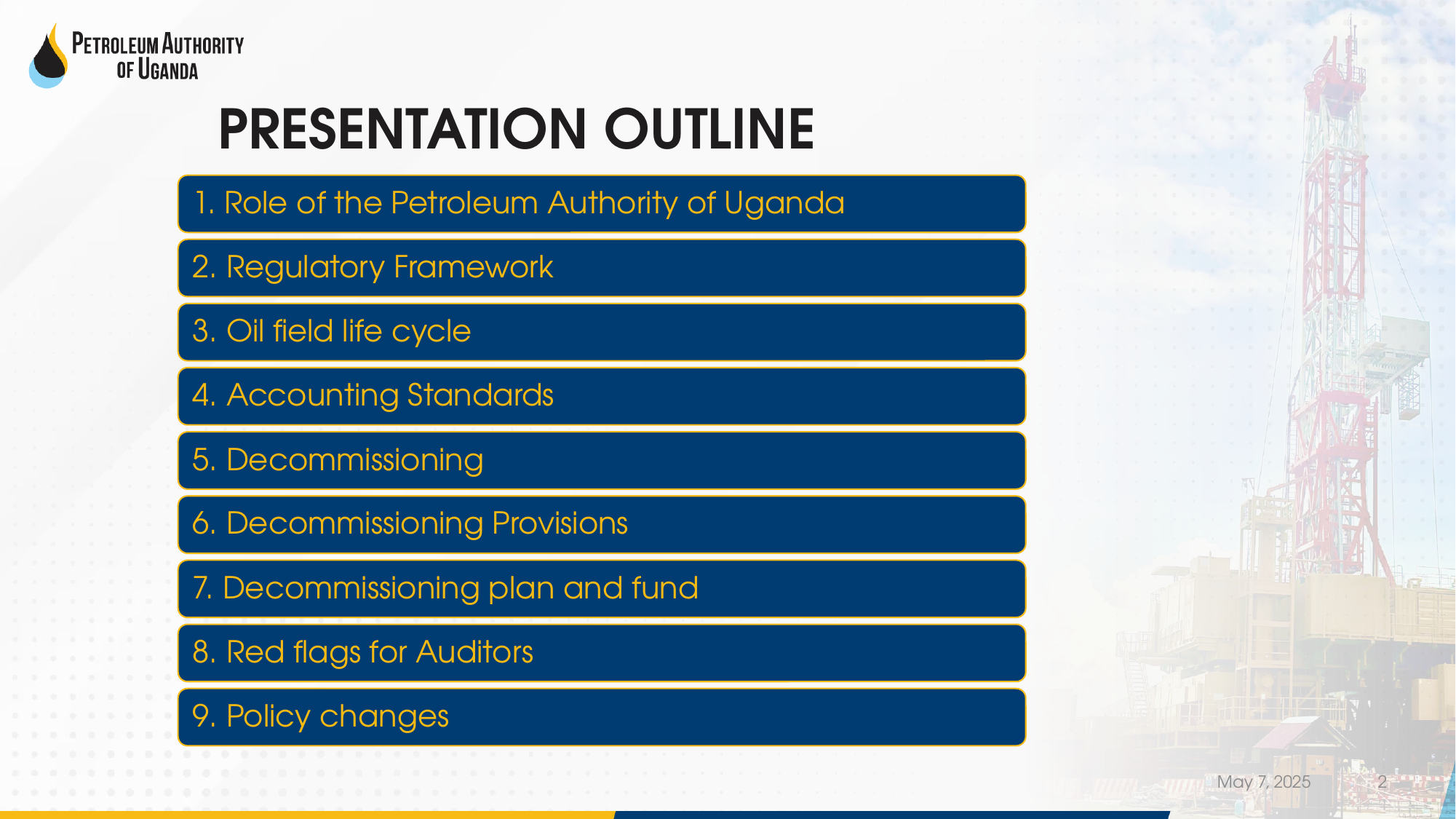

PRESENTATION OUTLINE
1. Role of the Petroleum Authority of Uganda
2. Regulatory Framework
3. Oil field life cycle
4. Accounting Standards
5. Decommissioning
6. Decommissioning Provisions
7. Decommissioning plan and fund
8. Red flags for Auditors
9. Policy changes
May 7, 2025
2